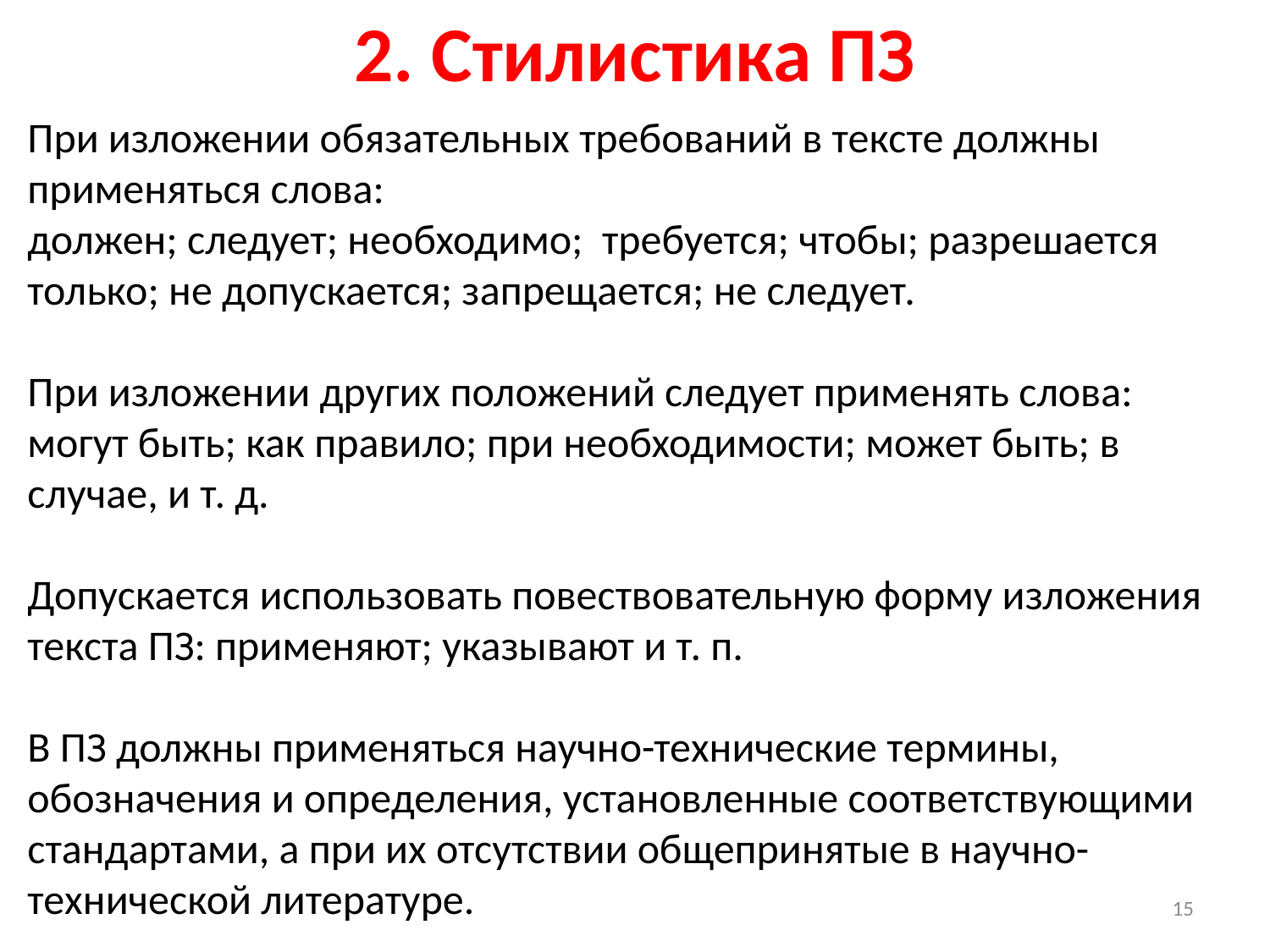

# 2. Стилистика ПЗ
При изложении обязательных требований в тексте должны применяться слова:
должен; следует; необходимо;  требуется; чтобы; разрешается только; не допускается; запрещается; не следует.

При изложении других положений следует применять слова: могут быть; как правило; при необходимости; может быть; в случае, и т. д.

Допускается использовать повествовательную форму изложения текста ПЗ: применяют; указывают и т. п.

В ПЗ должны применяться научно-технические термины, обозначения и определения, установленные соответствующими стандартами, а при их отсутствии общепринятые в научно-технической литературе.
15